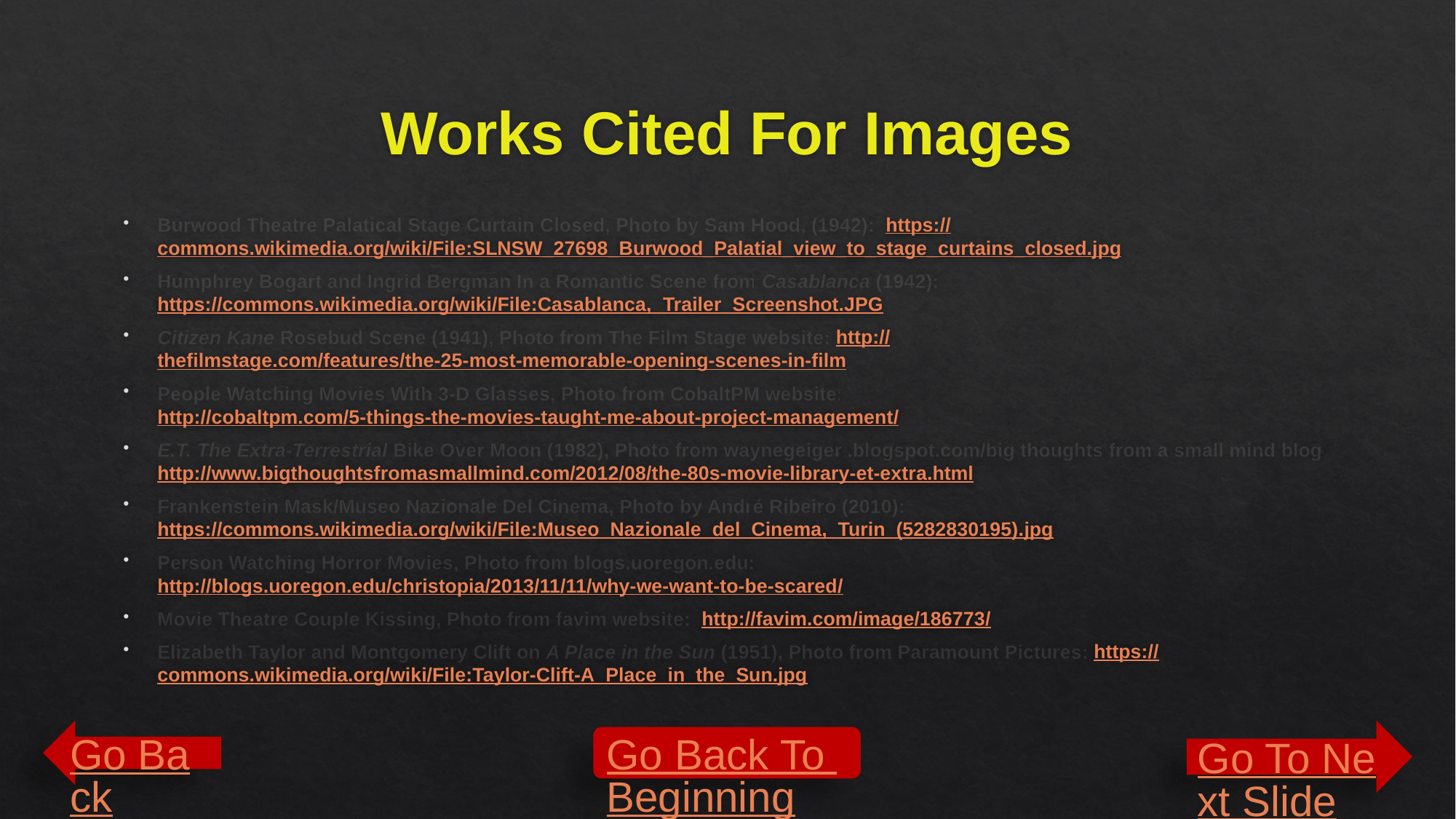

# Works Cited For Images
Burwood Theatre Palatical Stage Curtain Closed, Photo by Sam Hood, (1942):  https://commons.wikimedia.org/wiki/File:SLNSW_27698_Burwood_Palatial_view_to_stage_curtains_closed.jpg
Humphrey Bogart and Ingrid Bergman In a Romantic Scene from Casablanca (1942): https://commons.wikimedia.org/wiki/File:Casablanca,_Trailer_Screenshot.JPG
Citizen Kane Rosebud Scene (1941), Photo from The Film Stage website: http://thefilmstage.com/features/the-25-most-memorable-opening-scenes-in-film
People Watching Movies With 3-D Glasses, Photo from CobaltPM website: http://cobaltpm.com/5-things-the-movies-taught-me-about-project-management/
E.T. The Extra-Terrestrial Bike Over Moon (1982), Photo from waynegeiger .blogspot.com/big thoughts from a small mind blog: http://www.bigthoughtsfromasmallmind.com/2012/08/the-80s-movie-library-et-extra.html
Frankenstein Mask/Museo Nazionale Del Cinema, Photo by André Ribeiro (2010):  https://commons.wikimedia.org/wiki/File:Museo_Nazionale_del_Cinema,_Turin_(5282830195).jpg
Person Watching Horror Movies, Photo from blogs.uoregon.edu: http://blogs.uoregon.edu/christopia/2013/11/11/why-we-want-to-be-scared/
Movie Theatre Couple Kissing, Photo from favim website:  http://favim.com/image/186773/
Elizabeth Taylor and Montgomery Clift on A Place in the Sun (1951), Photo from Paramount Pictures: https://commons.wikimedia.org/wiki/File:Taylor-Clift-A_Place_in_the_Sun.jpg

Go Back
Go To Next Slide
Go Back To Beginning